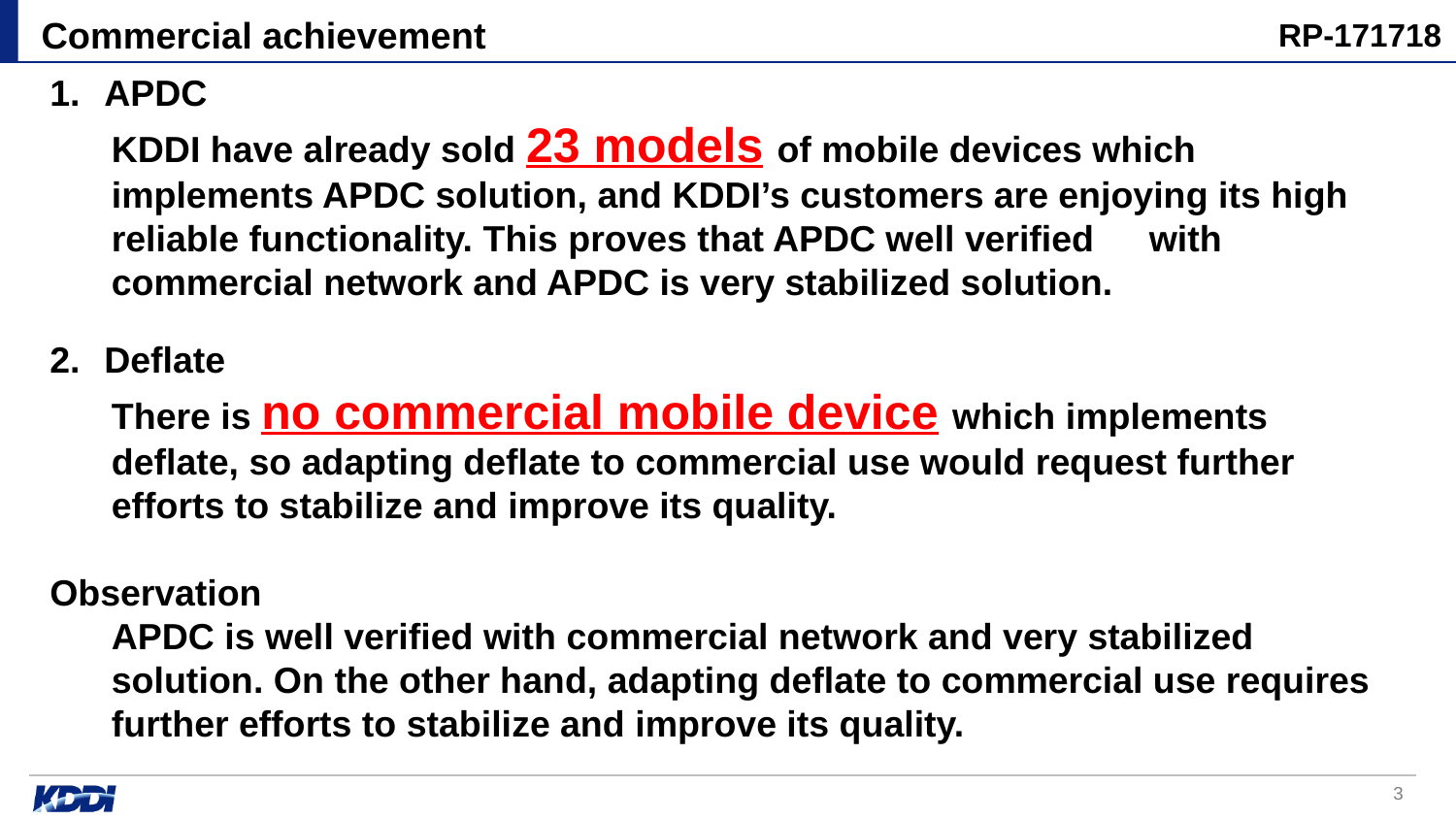

# Commercial achievement
RP-171718
APDC
KDDI have already sold 23 models of mobile devices which implements APDC solution, and KDDI’s customers are enjoying its high reliable functionality. This proves that APDC well verified　with commercial network and APDC is very stabilized solution.

Deflate
There is no commercial mobile device which implements deflate, so adapting deflate to commercial use would request further efforts to stabilize and improve its quality.

Observation
APDC is well verified with commercial network and very stabilized solution. On the other hand, adapting deflate to commercial use requires further efforts to stabilize and improve its quality.
3